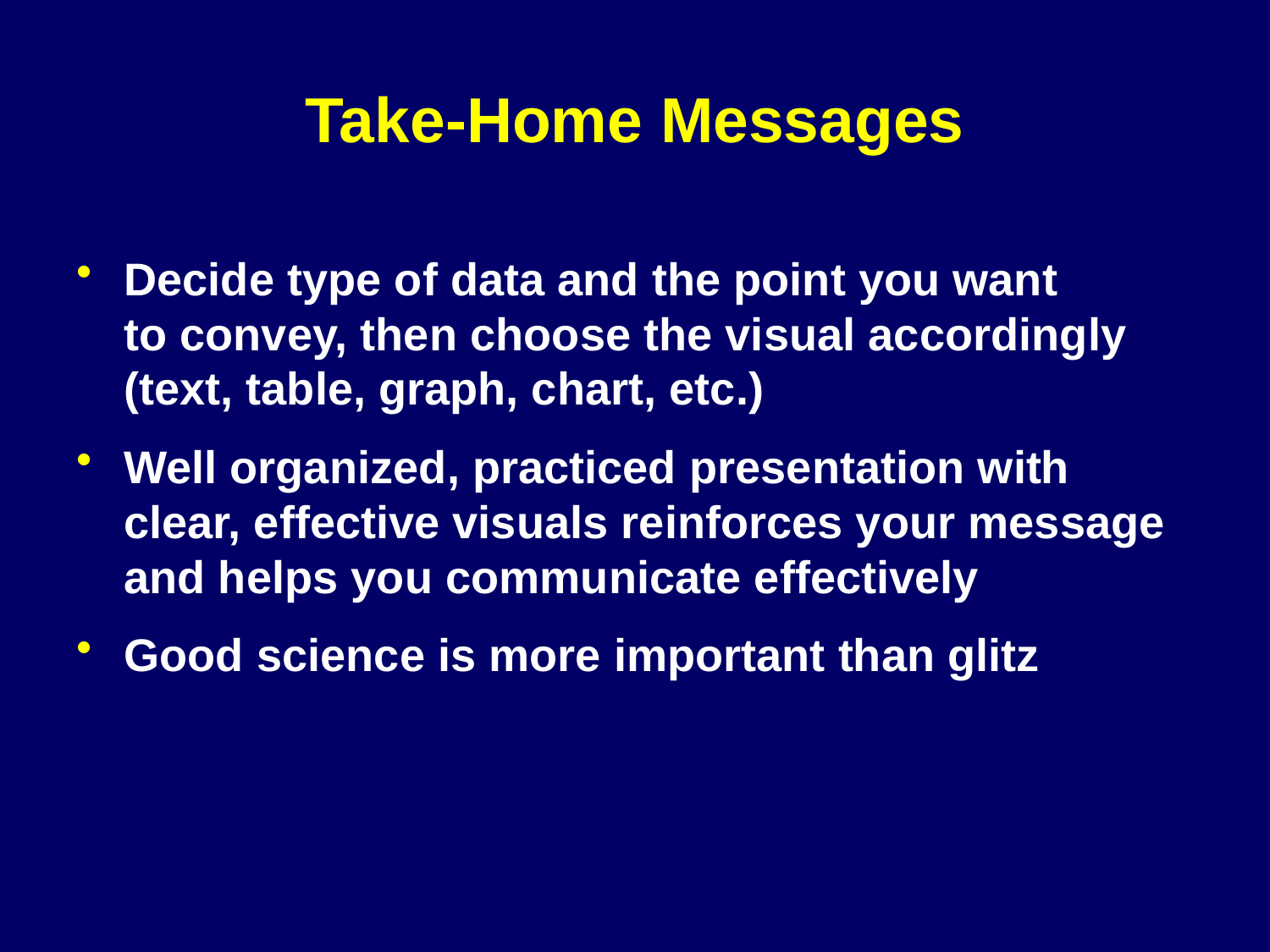

# Take-Home Messages
Decide type of data and the point you want
to convey, then choose the visual accordingly (text, table, graph, chart, etc.)
Well organized, practiced presentation with
clear, effective visuals reinforces your message and helps you communicate effectively
Good science is more important than glitz